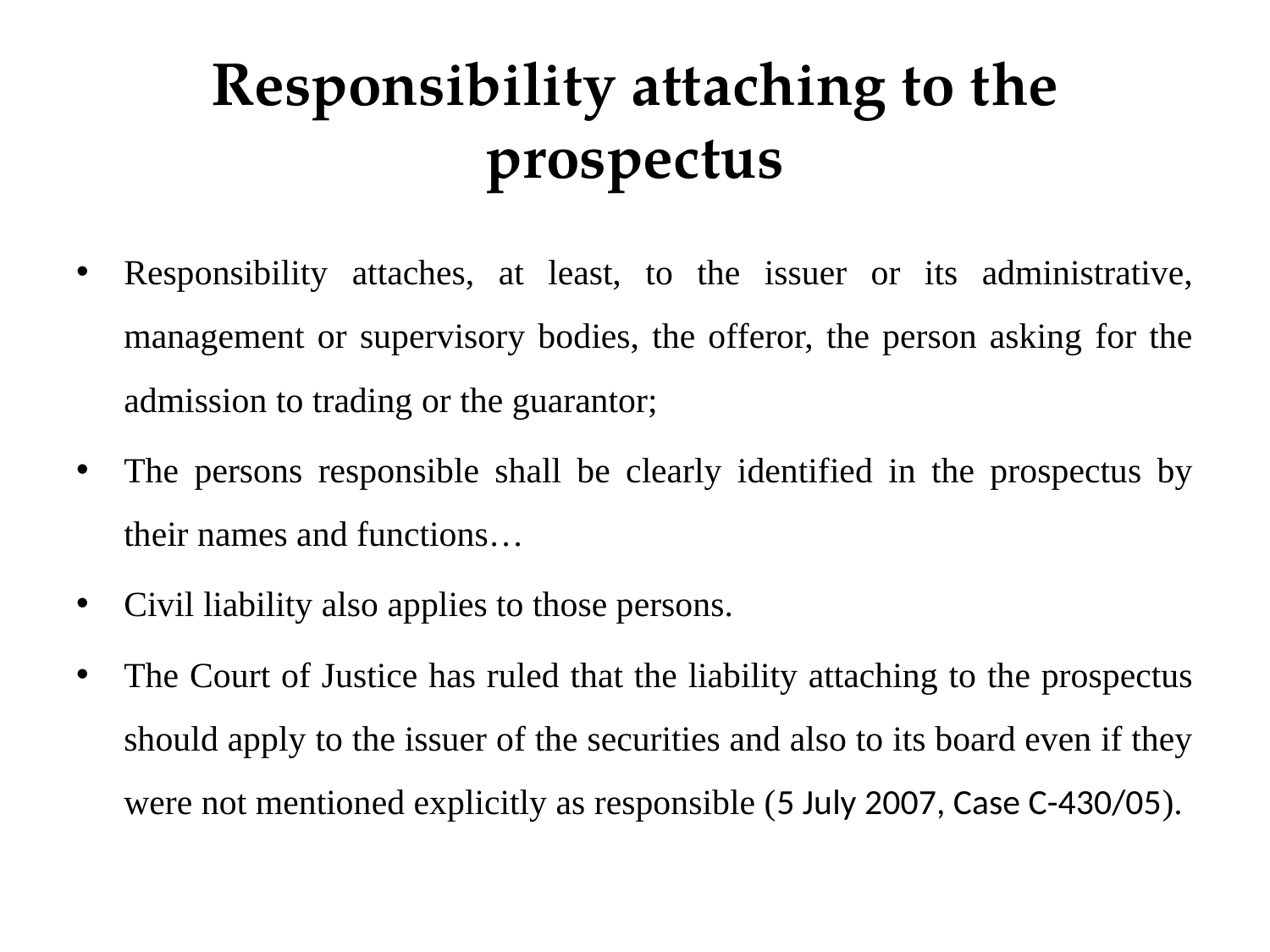

# Responsibility attaching to the prospectus
Responsibility attaches, at least, to the issuer or its administrative, management or supervisory bodies, the offeror, the person asking for the admission to trading or the guarantor;
The persons responsible shall be clearly identified in the prospectus by their names and functions…
Civil liability also applies to those persons.
The Court of Justice has ruled that the liability attaching to the prospectus should apply to the issuer of the securities and also to its board even if they were not mentioned explicitly as responsible (5 July 2007, Case C-430/05).